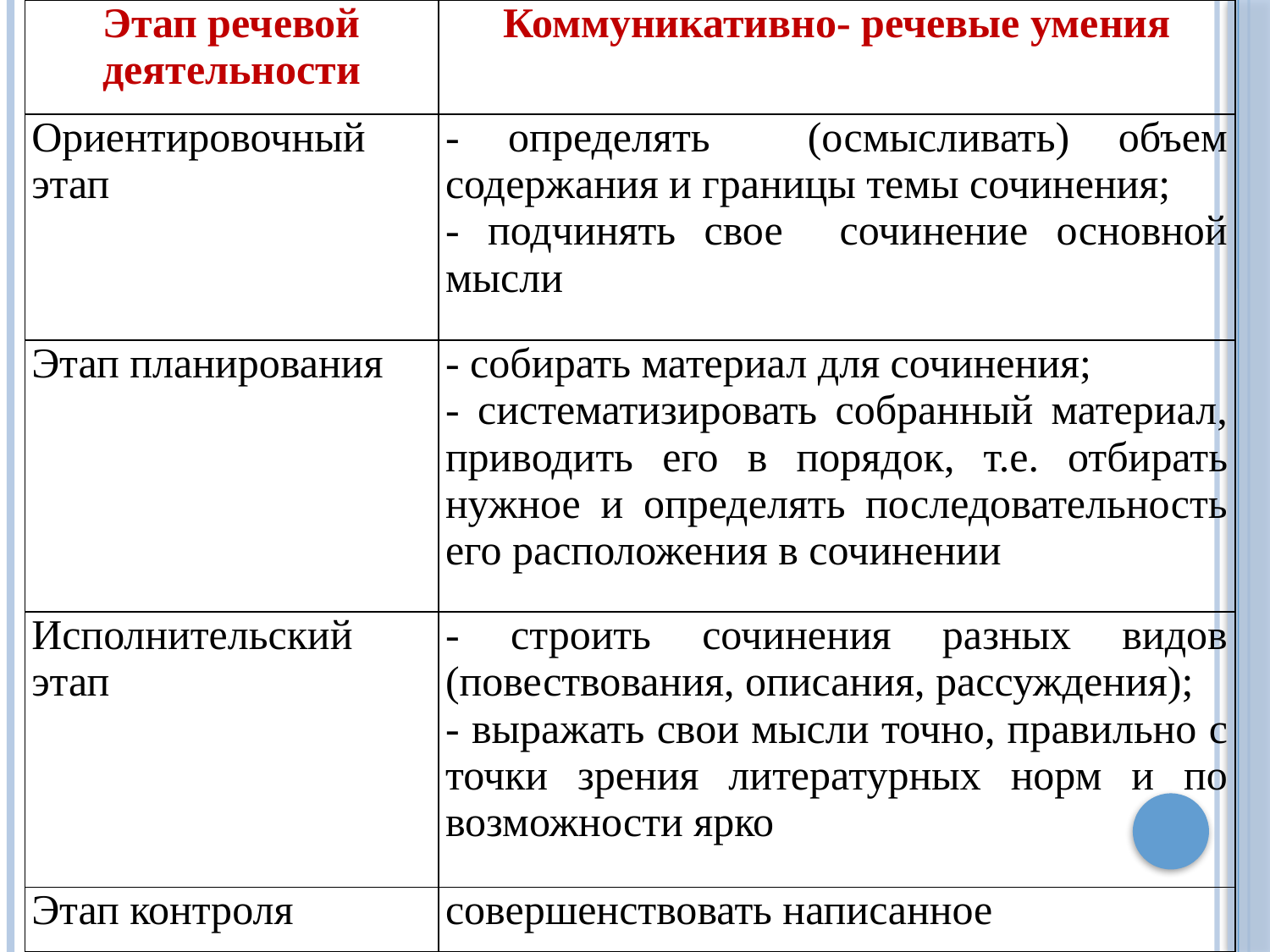

| Этап речевой деятельности | Коммуникативно- речевые умения |
| --- | --- |
| Ориентировочный этап | - определять (осмысливать) объем содержания и границы темы сочинения; - подчинять свое сочинение основной мысли |
| Этап планирования | - собирать материал для сочинения; - систематизировать собранный материал, приводить его в порядок, т.е. отбирать нужное и определять последовательность его расположения в сочинении |
| Исполнительский этап | - строить сочинения разных видов (повествования, описания, рассуждения); - выражать свои мысли точно, правильно с точки зрения литературных норм и по возможности ярко |
| Этап контроля | совершенствовать написанное |
#